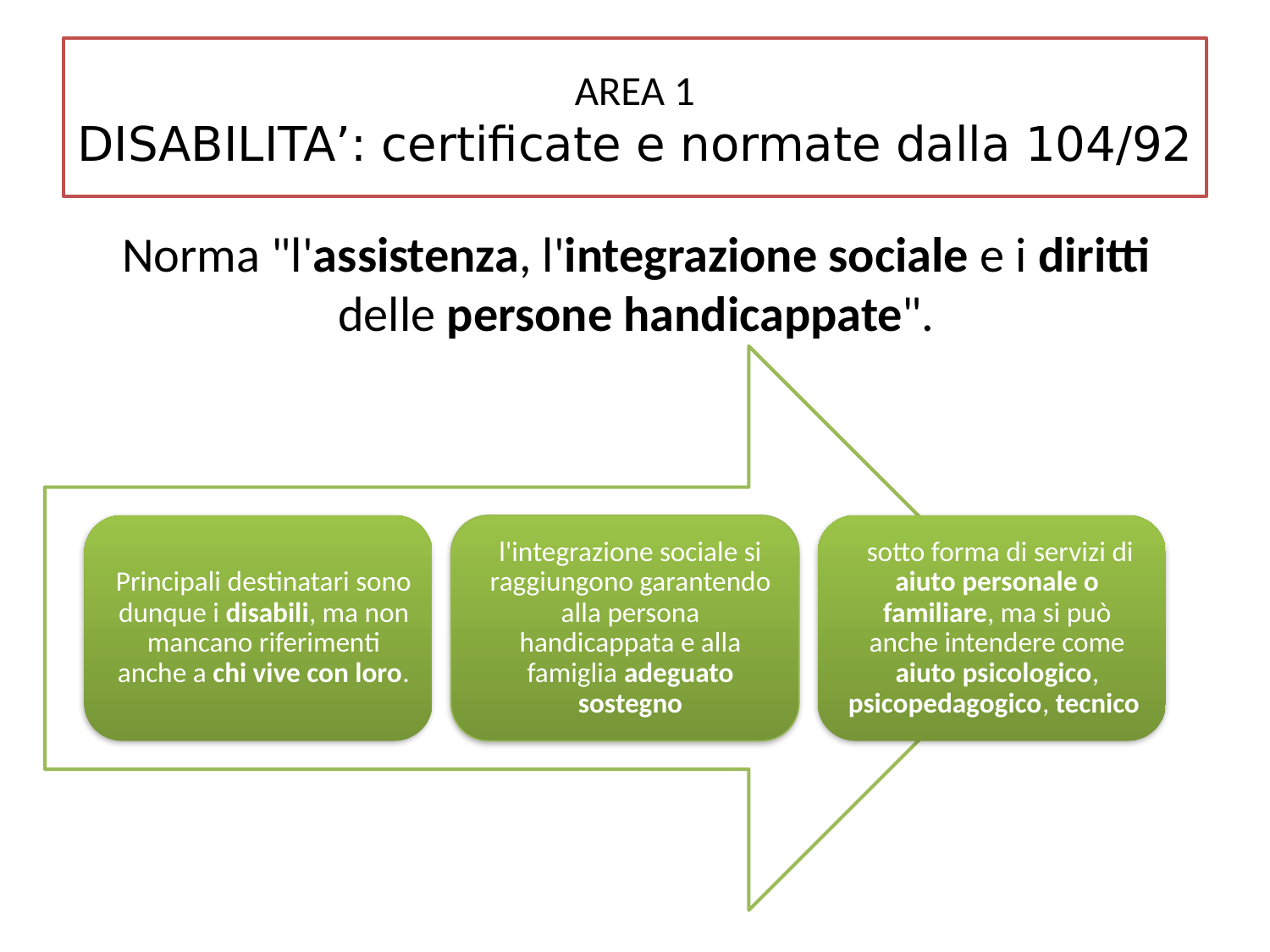

# AREA 1 DISABILITA’: certificate e normate dalla 104/92
Norma "l'assistenza, l'integrazione sociale e i diritti delle persone handicappate".

Principali destinatari sono dunque i disabili, ma non mancano riferimenti anche a chi vive con loro.
l'integrazione sociale si raggiungono garantendo alla persona handicappata e alla famiglia adeguato sostegno
 sotto forma di servizi di aiuto personale o familiare, ma si può anche intendere come aiuto psicologico, psicopedagogico, tecnico